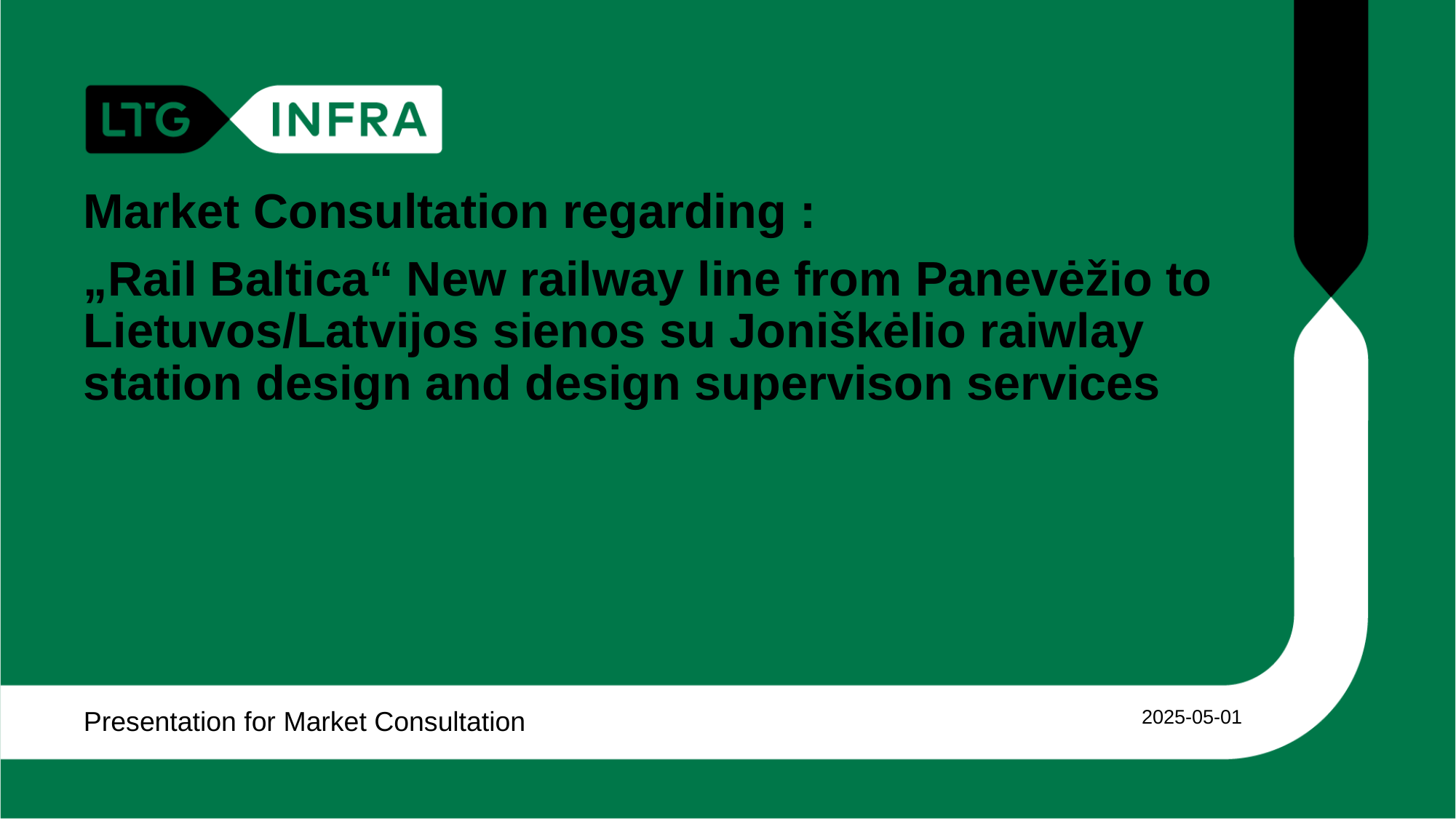

Market Consultation regarding :
„Rail Baltica“ New railway line from Panevėžio to Lietuvos/Latvijos sienos su Joniškėlio raiwlay station design and design supervison services
2025-05-01
Presentation for Market Consultation